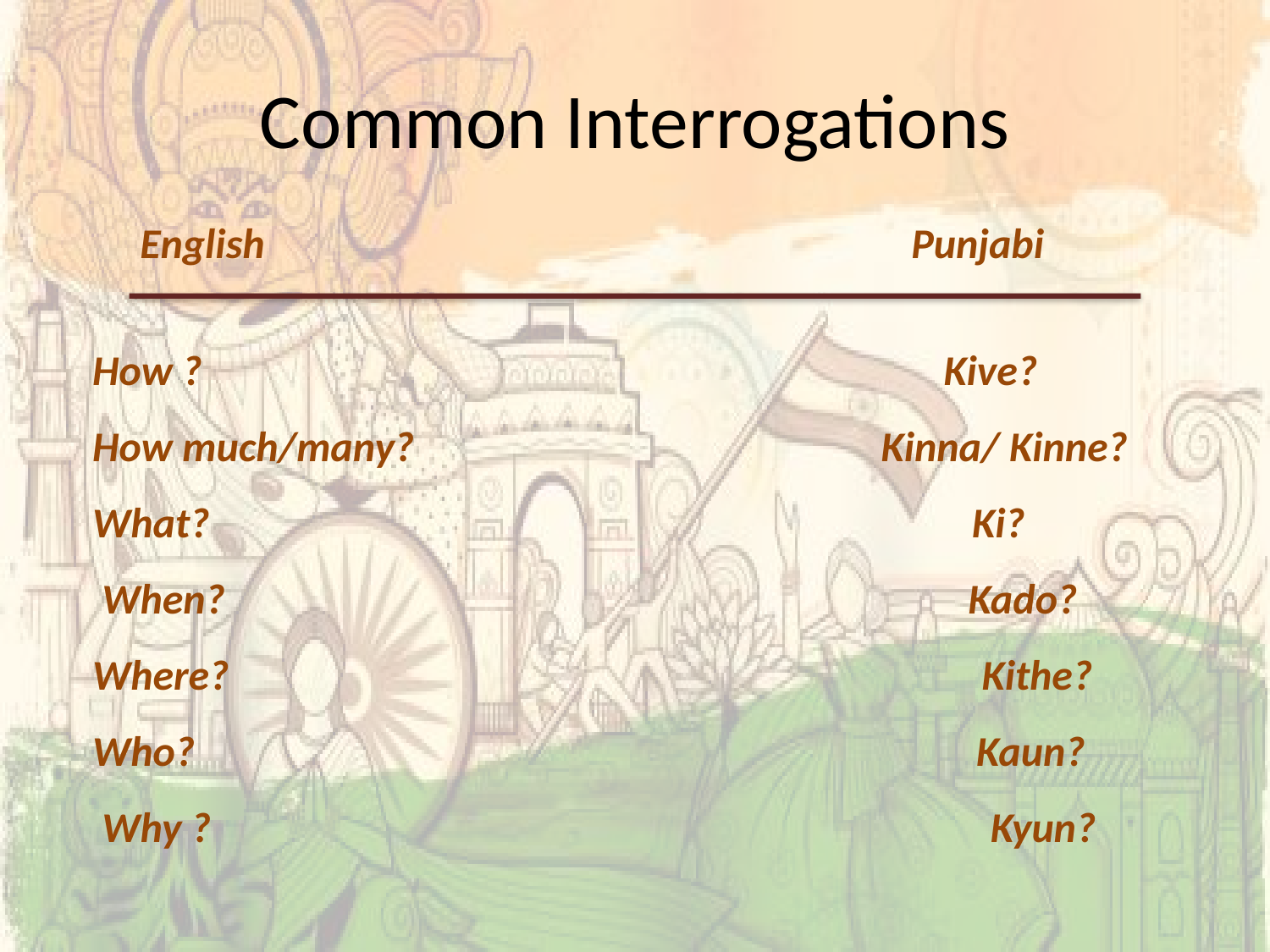

# Common Interrogations

     English                                                                    Punjabi

How ?                                                                              Kive?
How much/many?                                                 Kinna/ Kinne?
What?                                                                                Ki?
 When?                                                                              Kado?
Where?                                                                               Kithe?
Who?                                                                                  Kaun?
 Why ?                                                                                  Kyun?